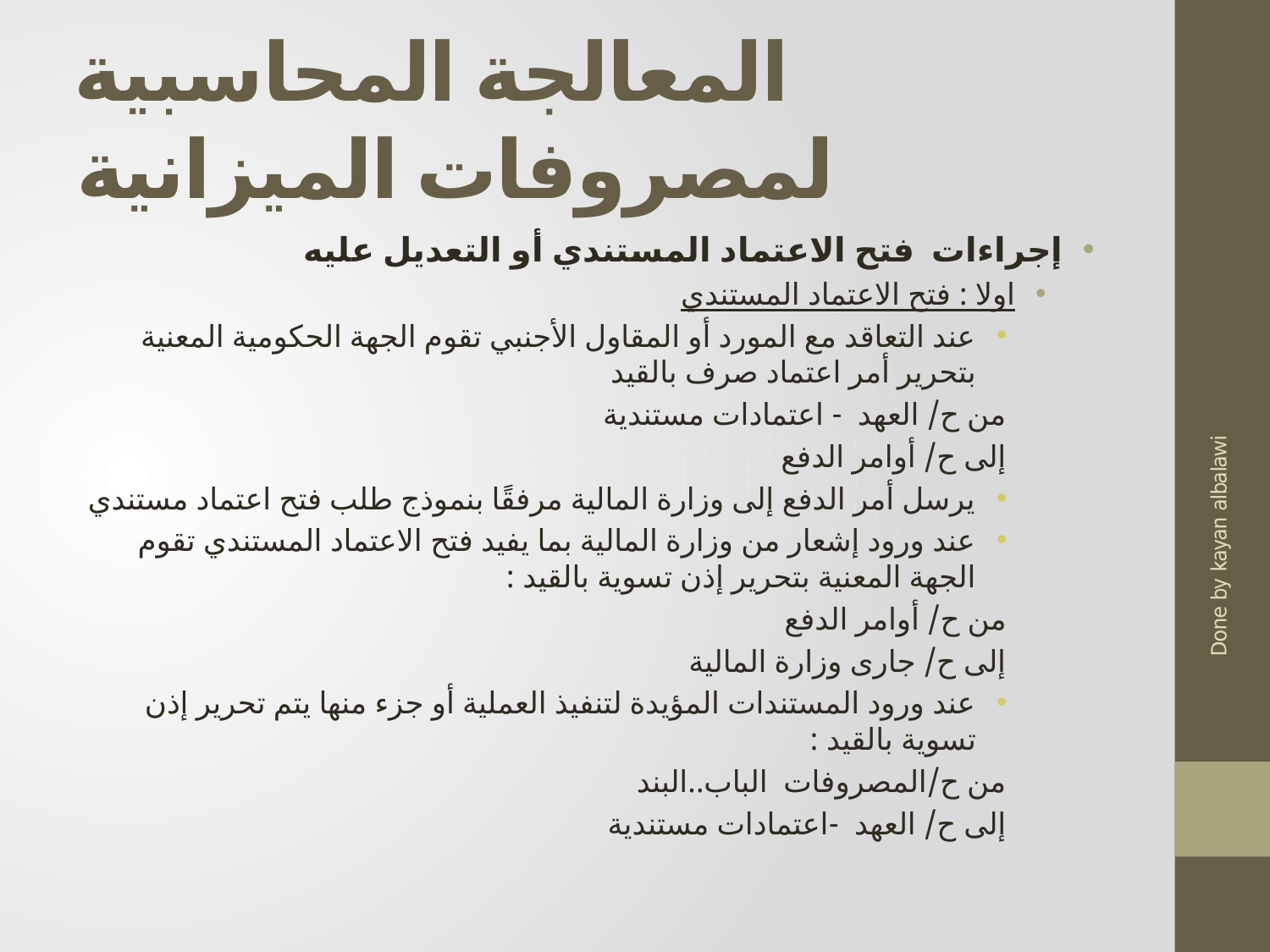

# المعالجة المحاسبية لمصروفات الميزانية
إجراءات  فتح الاعتماد المستندي أو التعديل عليه
اولا : فتح الاعتماد المستندي
عند التعاقد مع المورد أو المقاول الأجنبي تقوم الجهة الحكومية المعنية بتحرير أمر اعتماد صرف بالقيد
من ح/ العهد  - اعتمادات مستندية
إلى ح/ أوامر الدفع
يرسل أمر الدفع إلى وزارة المالية مرفقًا بنموذج طلب فتح اعتماد مستندي
عند ورود إشعار من وزارة المالية بما يفيد فتح الاعتماد المستندي تقوم الجهة المعنية بتحرير إذن تسوية بالقيد :
من ح/ أوامر الدفع
إلى ح/ جارى وزارة المالية
عند ورود المستندات المؤيدة لتنفيذ العملية أو جزء منها يتم تحرير إذن تسوية بالقيد :
من ح/المصروفات  الباب..البند
إلى ح/ العهد  -اعتمادات مستندية
Done by kayan albalawi